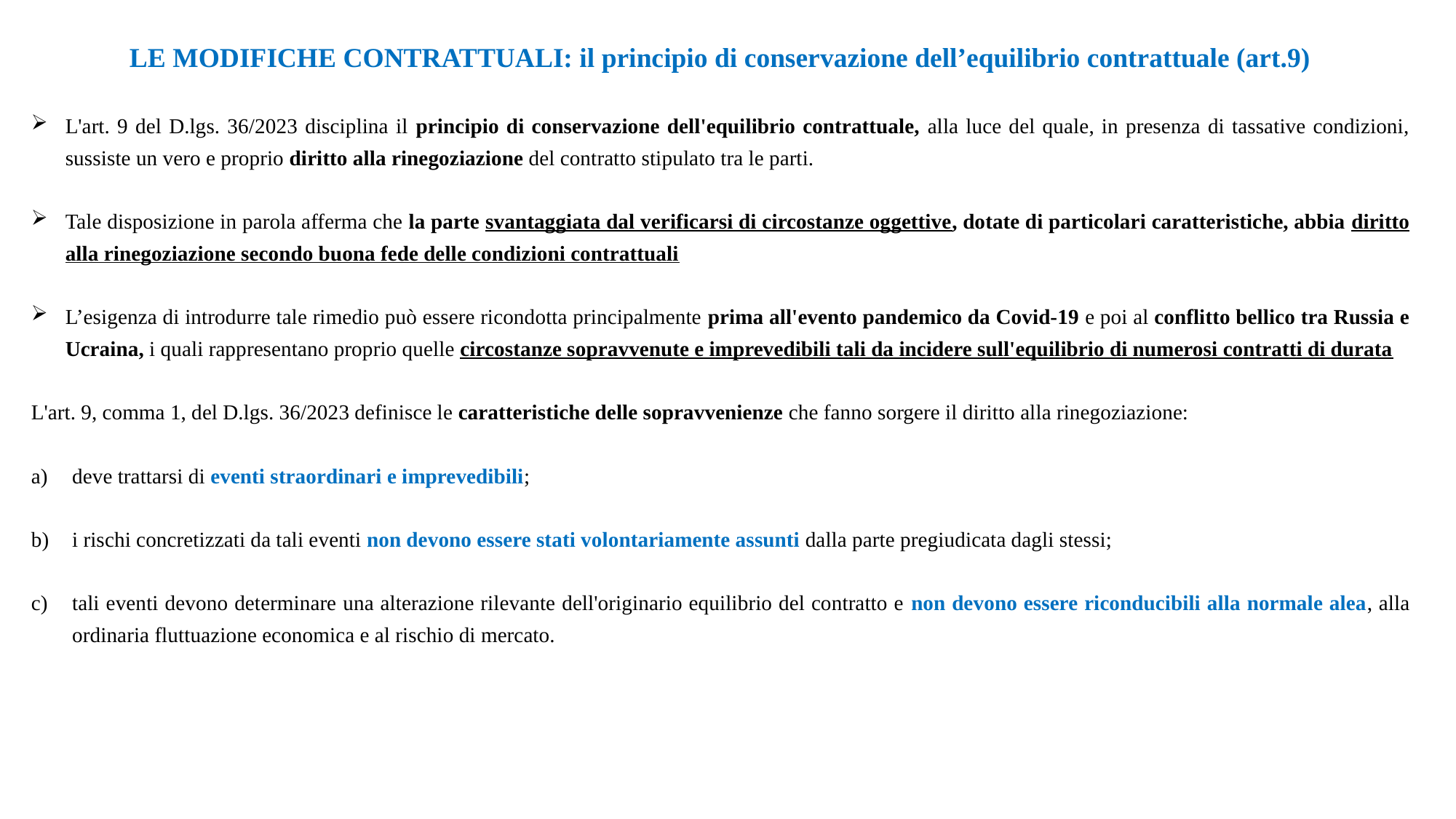

LE MODIFICHE CONTRATTUALI: il principio di conservazione dell’equilibrio contrattuale (art.9)

L'art. 9 del D.lgs. 36/2023 disciplina il principio di conservazione dell'equilibrio contrattuale, alla luce del quale, in presenza di tassative condizioni, sussiste un vero e proprio diritto alla rinegoziazione del contratto stipulato tra le parti.

Tale disposizione in parola afferma che la parte svantaggiata dal verificarsi di circostanze oggettive, dotate di particolari caratteristiche, abbia diritto alla rinegoziazione secondo buona fede delle condizioni contrattuali

L’esigenza di introdurre tale rimedio può essere ricondotta principalmente prima all'evento pandemico da Covid-19 e poi al conflitto bellico tra Russia e Ucraina, i quali rappresentano proprio quelle circostanze sopravvenute e imprevedibili tali da incidere sull'equilibrio di numerosi contratti di durata

L'art. 9, comma 1, del D.lgs. 36/2023 definisce le caratteristiche delle sopravvenienze che fanno sorgere il diritto alla rinegoziazione:

deve trattarsi di eventi straordinari e imprevedibili;

i rischi concretizzati da tali eventi non devono essere stati volontariamente assunti dalla parte pregiudicata dagli stessi;

tali eventi devono determinare una alterazione rilevante dell'originario equilibrio del contratto e non devono essere riconducibili alla normale alea, alla ordinaria fluttuazione economica e al rischio di mercato.